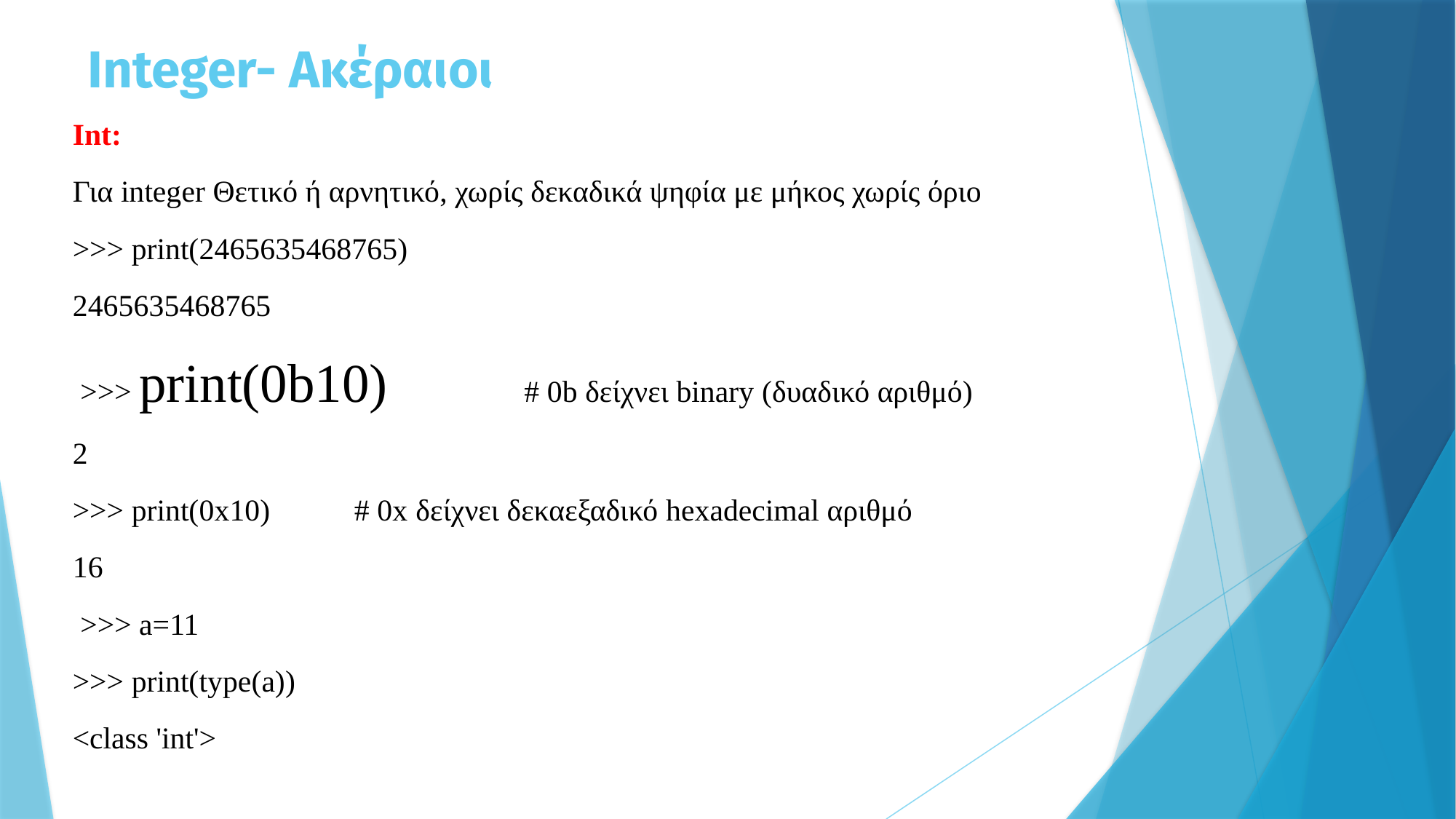

# Integer- Ακέραιοι
Int:
Για integer Θετικό ή αρνητικό, χωρίς δεκαδικά ψηφία με μήκος χωρίς όριο
>>> print(2465635468765)
2465635468765
 >>> print(0b10)          # 0b δείχνει binary (δυαδικό αριθμό)
2
>>> print(0x10)           # 0x δείχνει δεκαεξαδικό hexadecimal αριθμό
16
 >>> a=11
>>> print(type(a))
<class 'int'>